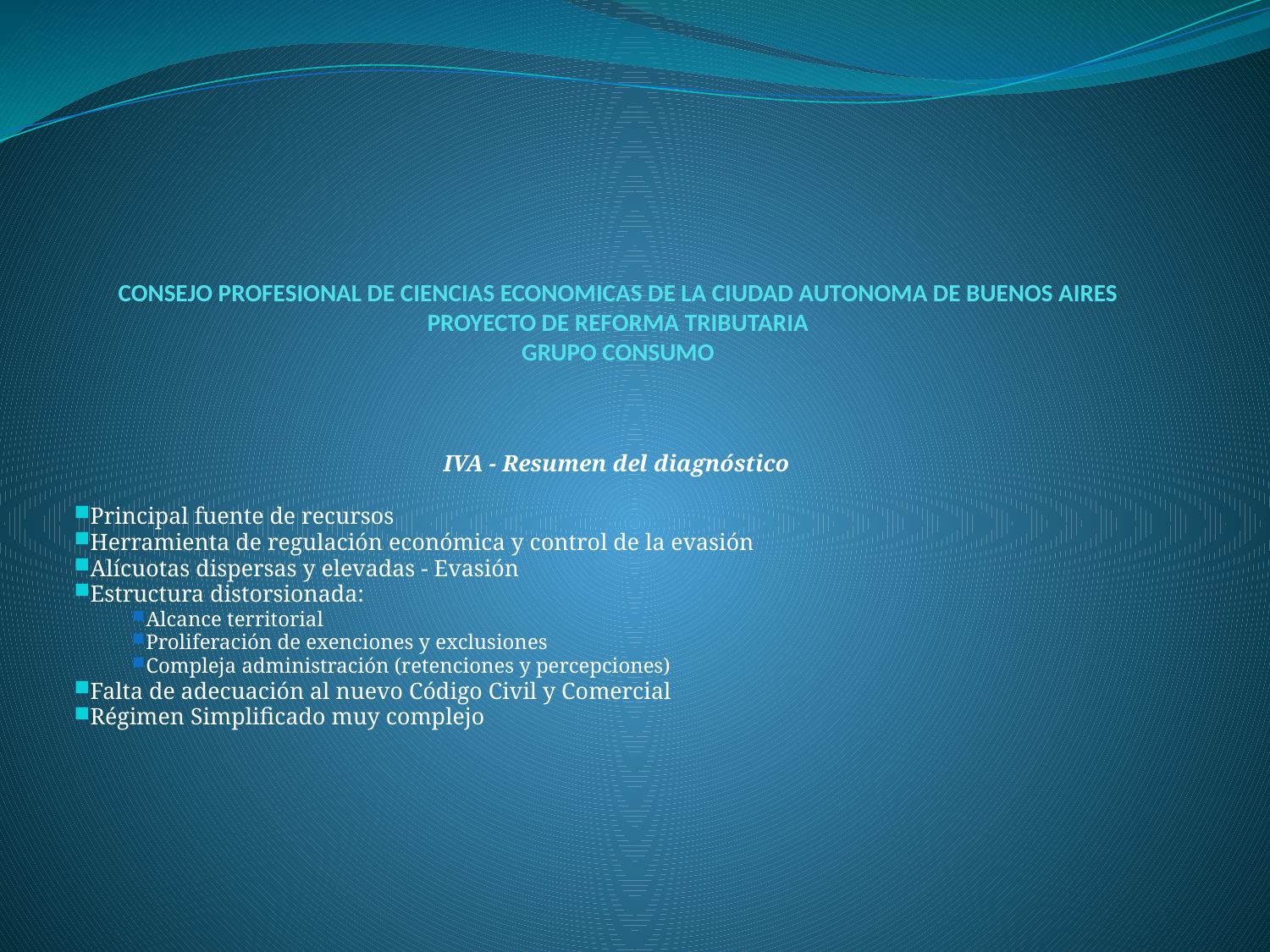

# CONSEJO PROFESIONAL DE CIENCIAS ECONOMICAS DE LA CIUDAD AUTONOMA DE BUENOS AIRES PROYECTO DE REFORMA TRIBUTARIA GRUPO CONSUMO
IVA - Resumen del diagnóstico

 Principal fuente de recursos
 Herramienta de regulación económica y control de la evasión
 Alícuotas dispersas y elevadas - Evasión
 Estructura distorsionada:
 Alcance territorial
 Proliferación de exenciones y exclusiones
 Compleja administración (retenciones y percepciones)
 Falta de adecuación al nuevo Código Civil y Comercial
 Régimen Simplificado muy complejo